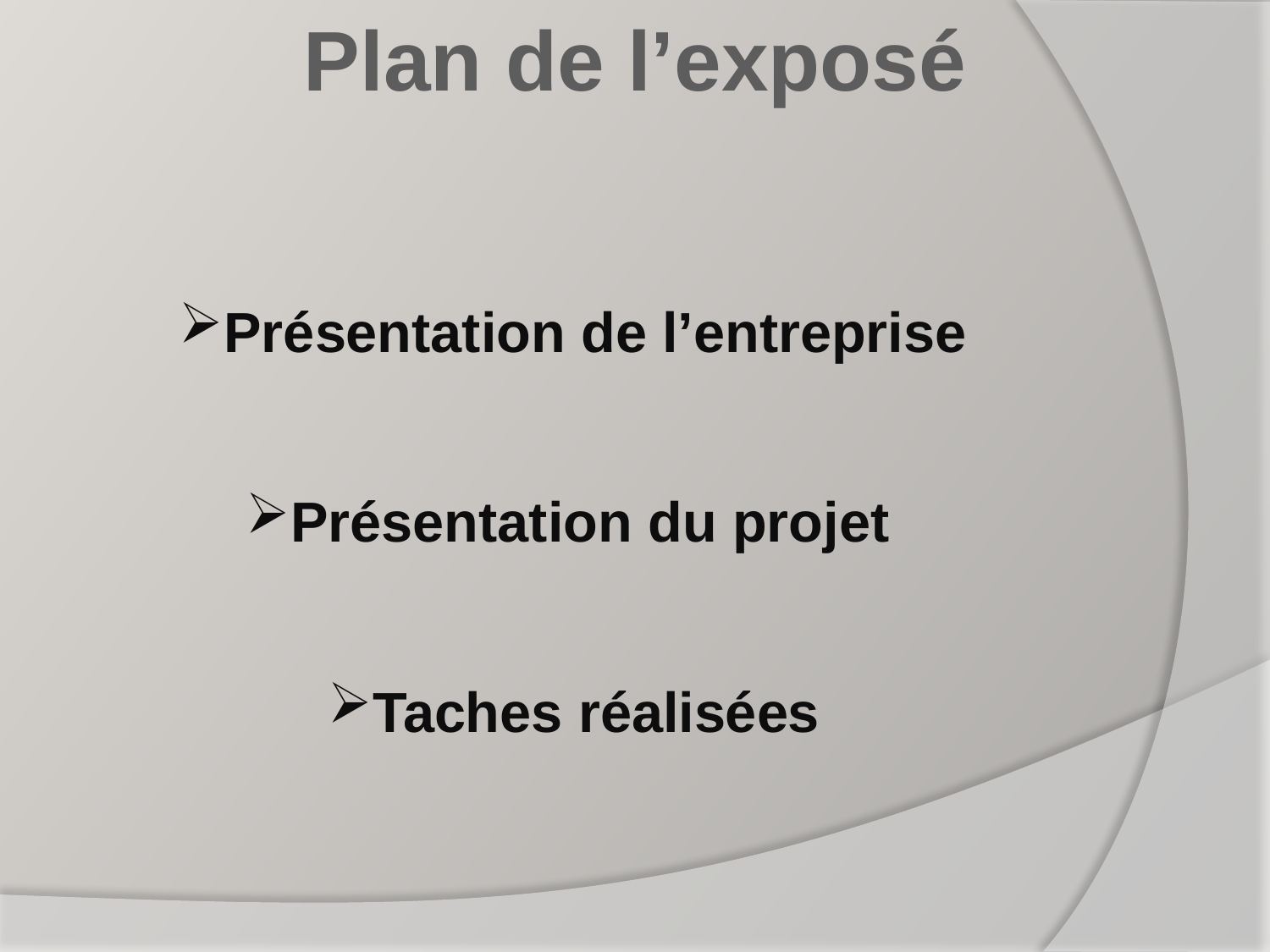

Plan de l’exposé
Présentation de l’entreprise
Présentation du projet
Taches réalisées